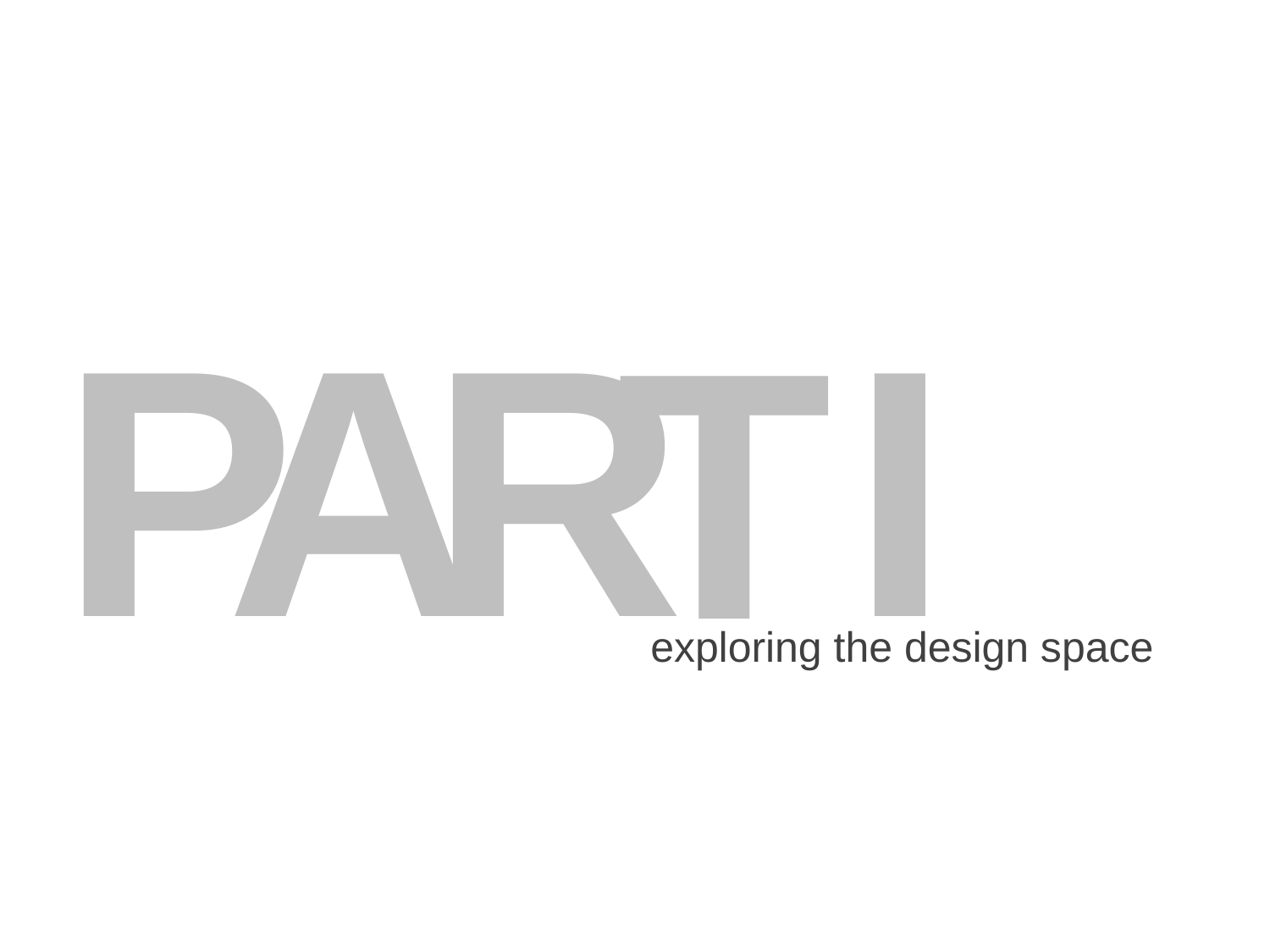

P
A
R
I
T
exploring the design space